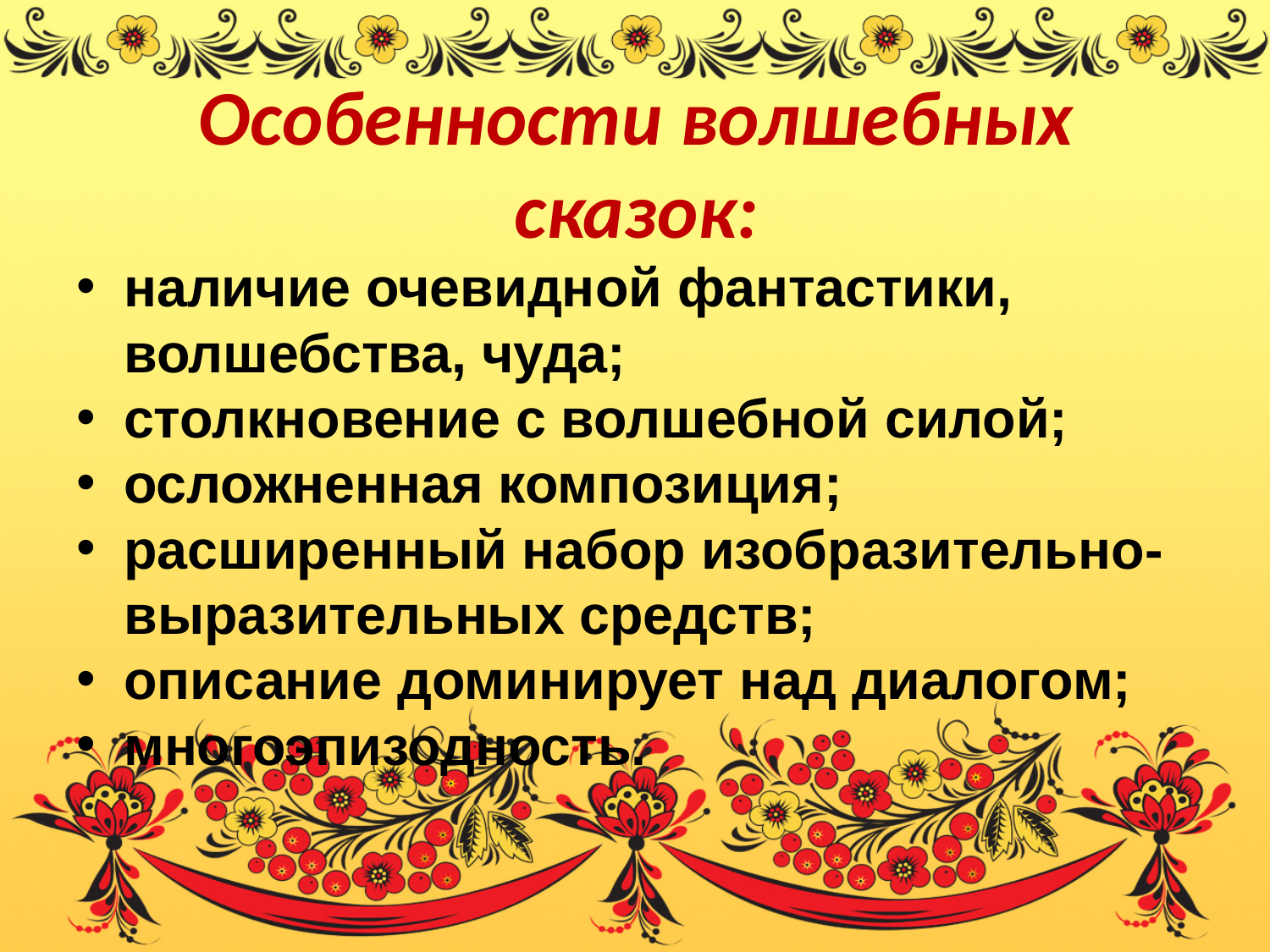

# Особенности волшебных сказок:
наличие очевидной фантастики, волшебства, чуда;
столкновение с волшебной силой;
осложненная композиция;
расширенный набор изобразительно-выразительных средств;
описание доминирует над диалогом;
многоэпизодность.